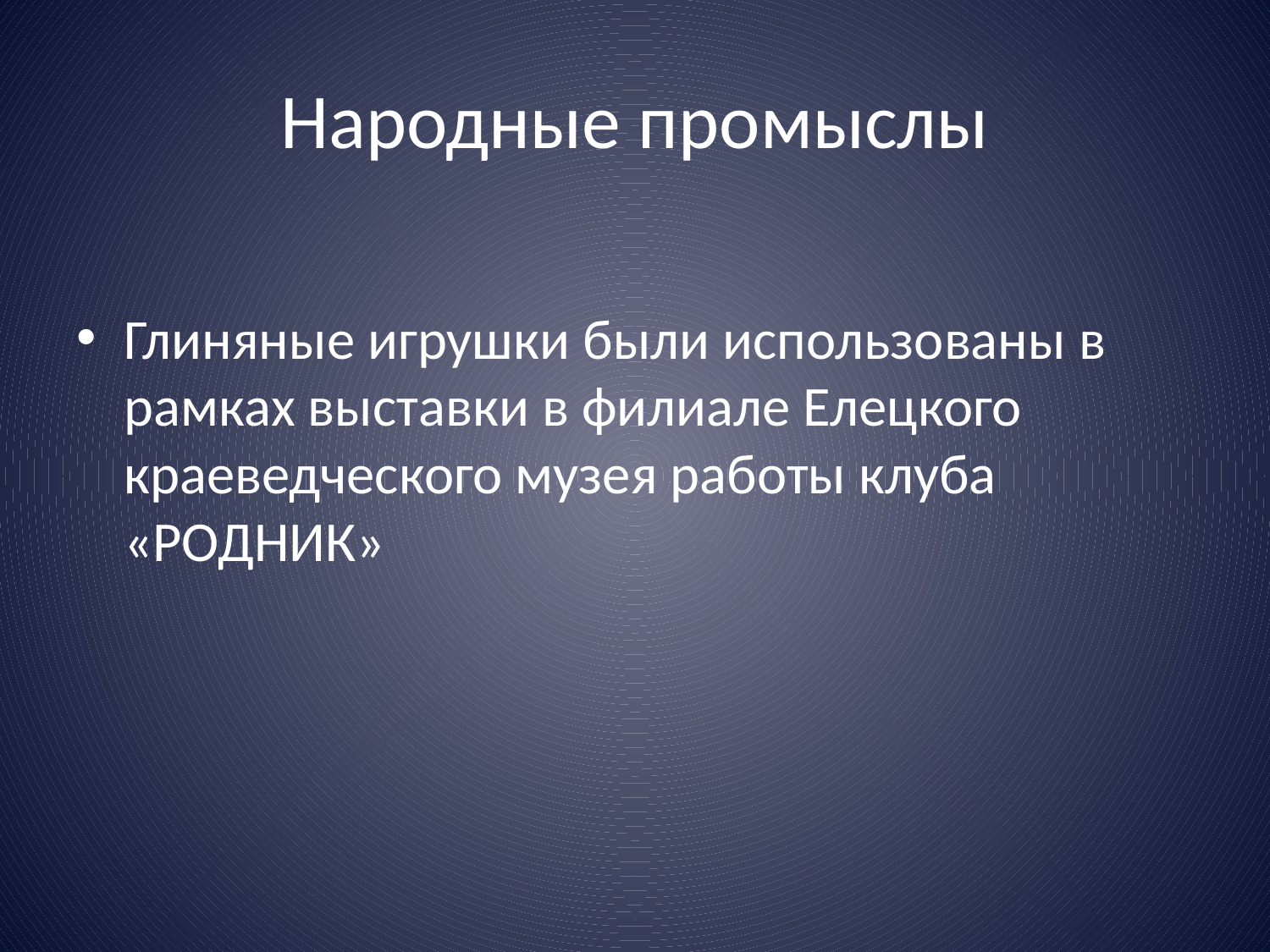

# Народные промыслы
Глиняные игрушки были использованы в рамках выставки в филиале Елецкого краеведческого музея работы клуба «РОДНИК»